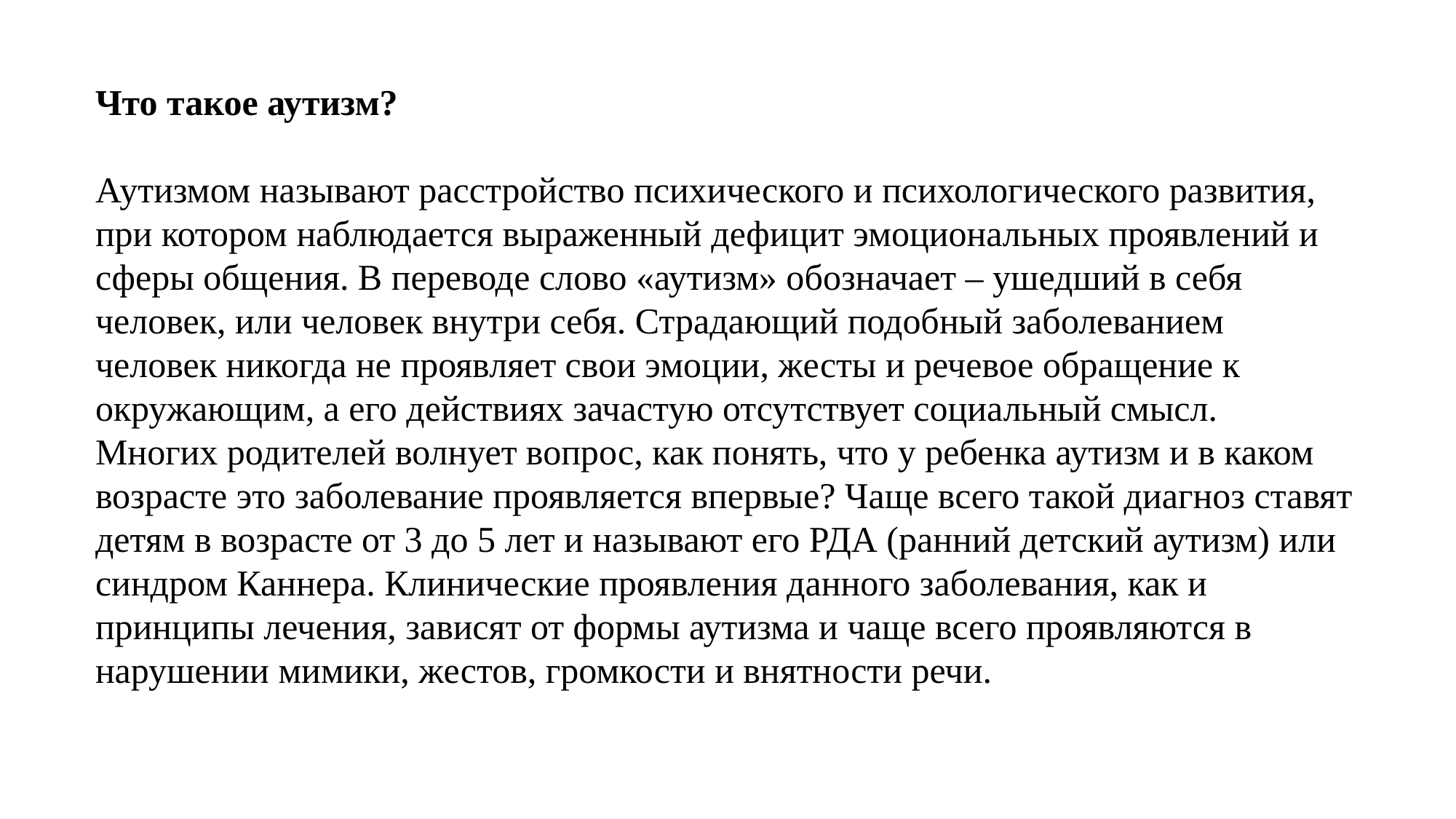

Что такое аутизм?

Аутизмом называют расстройство психического и психологического развития, при котором наблюдается выраженный дефицит эмоциональных проявлений и сферы общения. В переводе слово «аутизм» обозначает – ушедший в себя человек, или человек внутри себя. Страдающий подобный заболеванием человек никогда не проявляет свои эмоции, жесты и речевое обращение к окружающим, а его действиях зачастую отсутствует социальный смысл.
Многих родителей волнует вопрос, как понять, что у ребенка аутизм и в каком возрасте это заболевание проявляется впервые? Чаще всего такой диагноз ставят детям в возрасте от 3 до 5 лет и называют его РДА (ранний детский аутизм) или синдром Каннера. Клинические проявления данного заболевания, как и принципы лечения, зависят от формы аутизма и чаще всего проявляются в нарушении мимики, жестов, громкости и внятности речи.